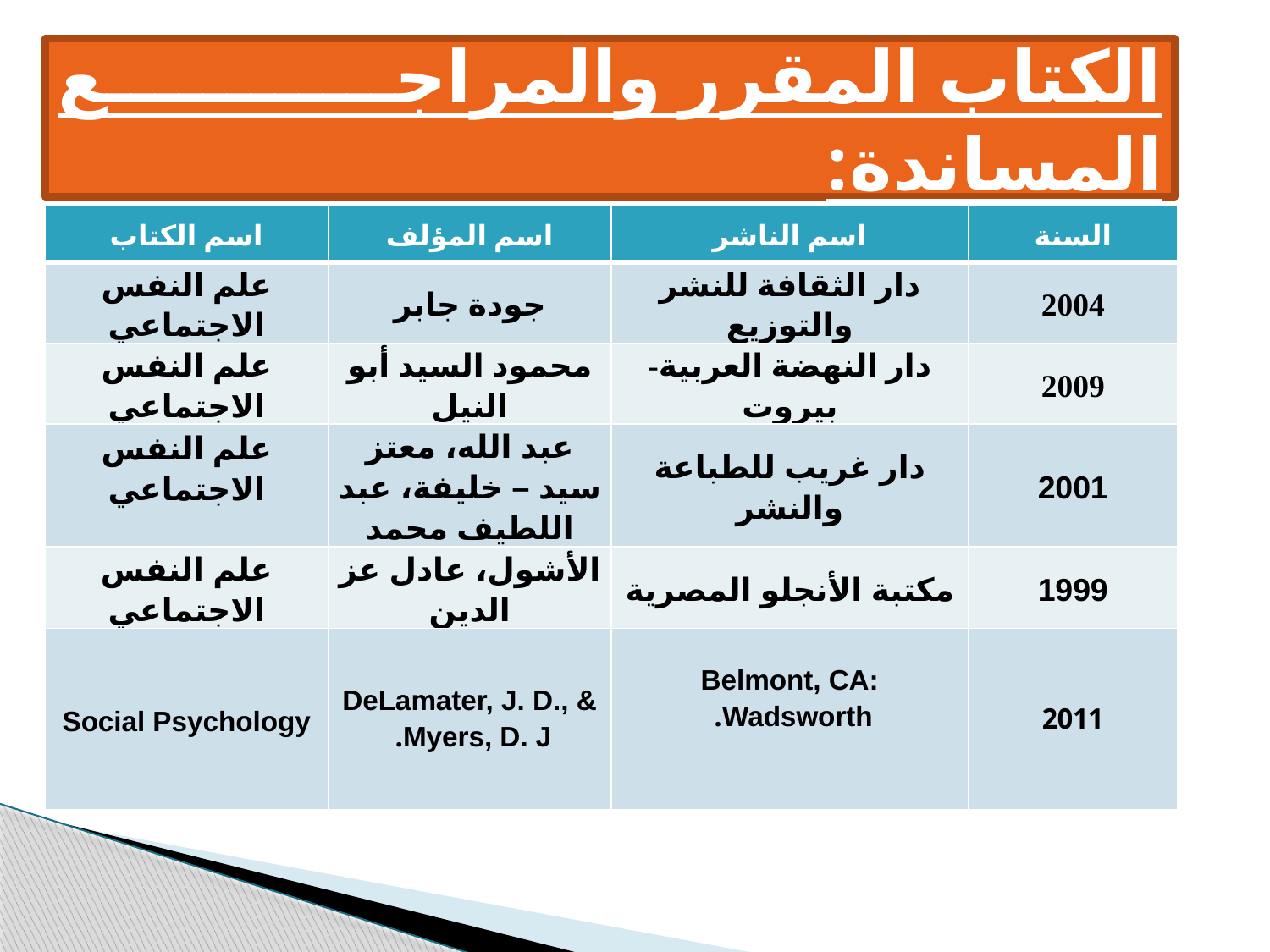

# الكتاب المقرر والمراجع المساندة:
| اسم الكتاب | اسم المؤلف | اسم الناشر | السنة |
| --- | --- | --- | --- |
| علم النفس الاجتماعي | جودة جابر | دار الثقافة للنشر والتوزيع | 2004 |
| علم النفس الاجتماعي | محمود السيد أبو النيل | دار النهضة العربية- بيروت | 2009 |
| علم النفس الاجتماعي | عبد الله، معتز سيد – خليفة، عبد اللطيف محمد | دار غريب للطباعة والنشر | 2001 |
| علم النفس الاجتماعي | الأشول، عادل عز الدين | مكتبة الأنجلو المصرية | 1999 |
| Social Psychology | DeLamater, J. D., & Myers, D. J. | Belmont, CA: Wadsworth. | 2011 |